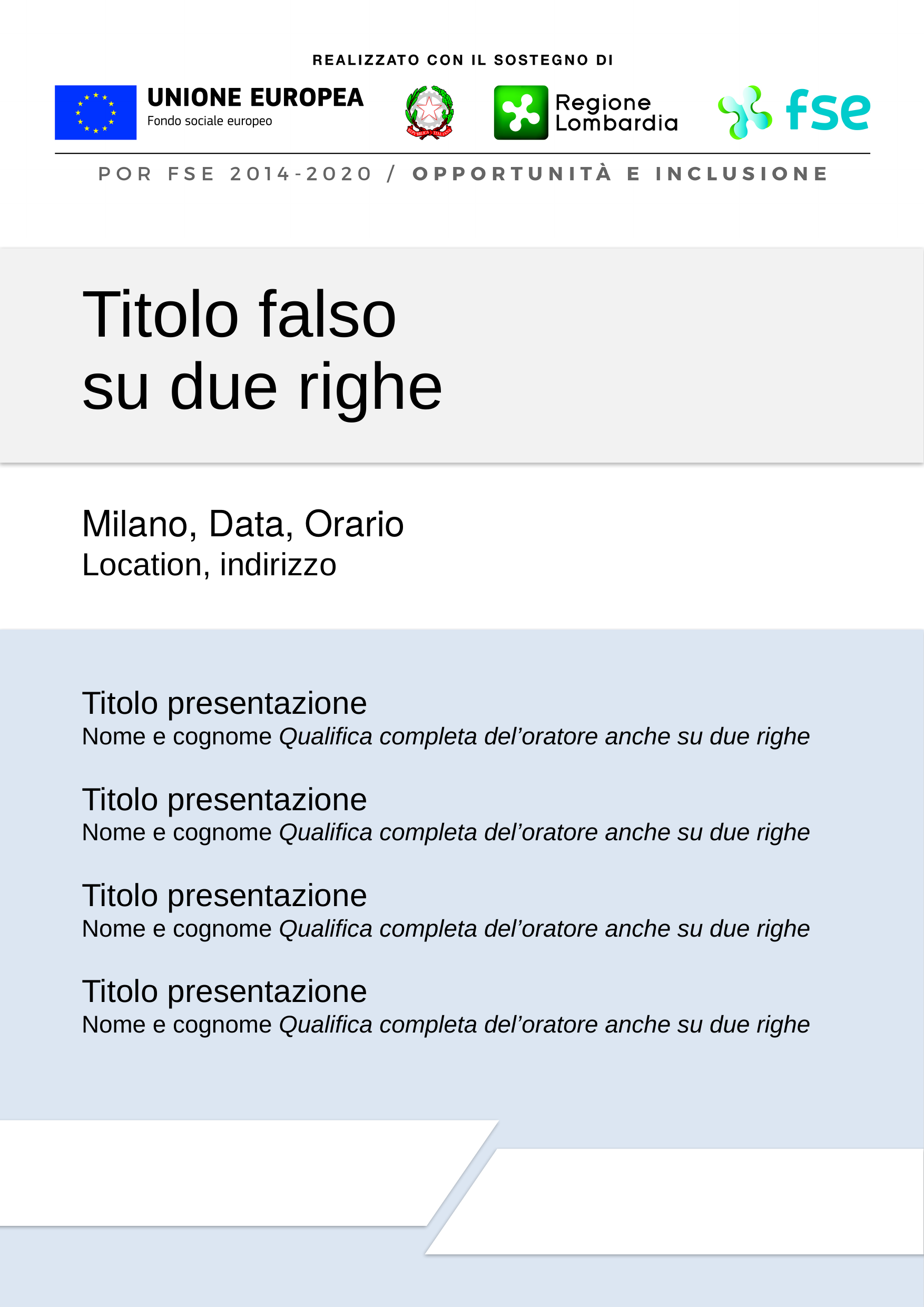

Titolo falso
su due righe
Milano, Data, Orario
Location, indirizzo

Titolo presentazione
Nome e cognome Qualifica completa del’oratore anche su due righe

Titolo presentazione
Nome e cognome Qualifica completa del’oratore anche su due righe

Titolo presentazione
Nome e cognome Qualifica completa del’oratore anche su due righe

Titolo presentazione
Nome e cognome Qualifica completa del’oratore anche su due righe